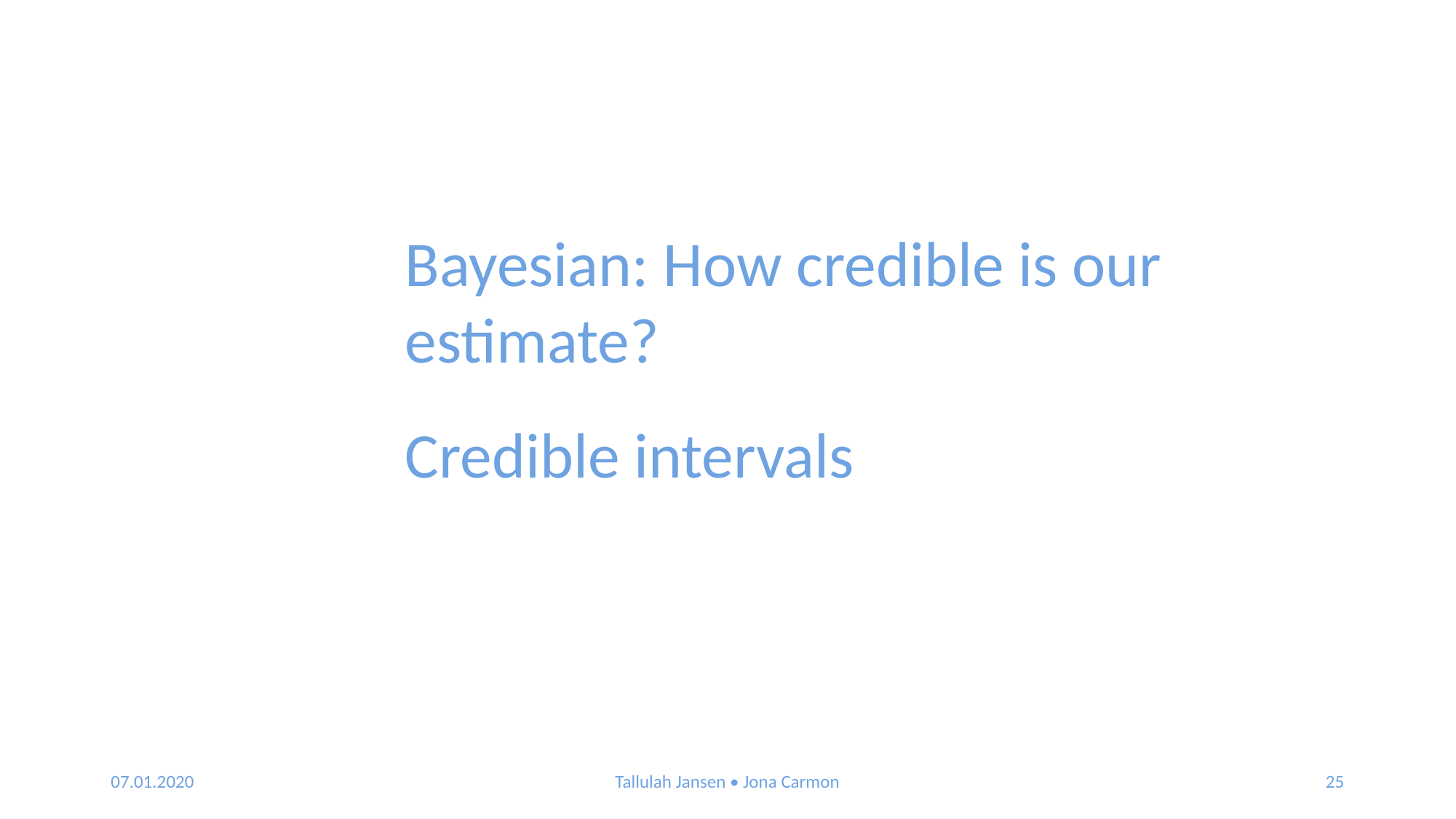

Bayesian: How credible is our estimate?
Credible intervals
07.01.2020
Tallulah Jansen • Jona Carmon
25